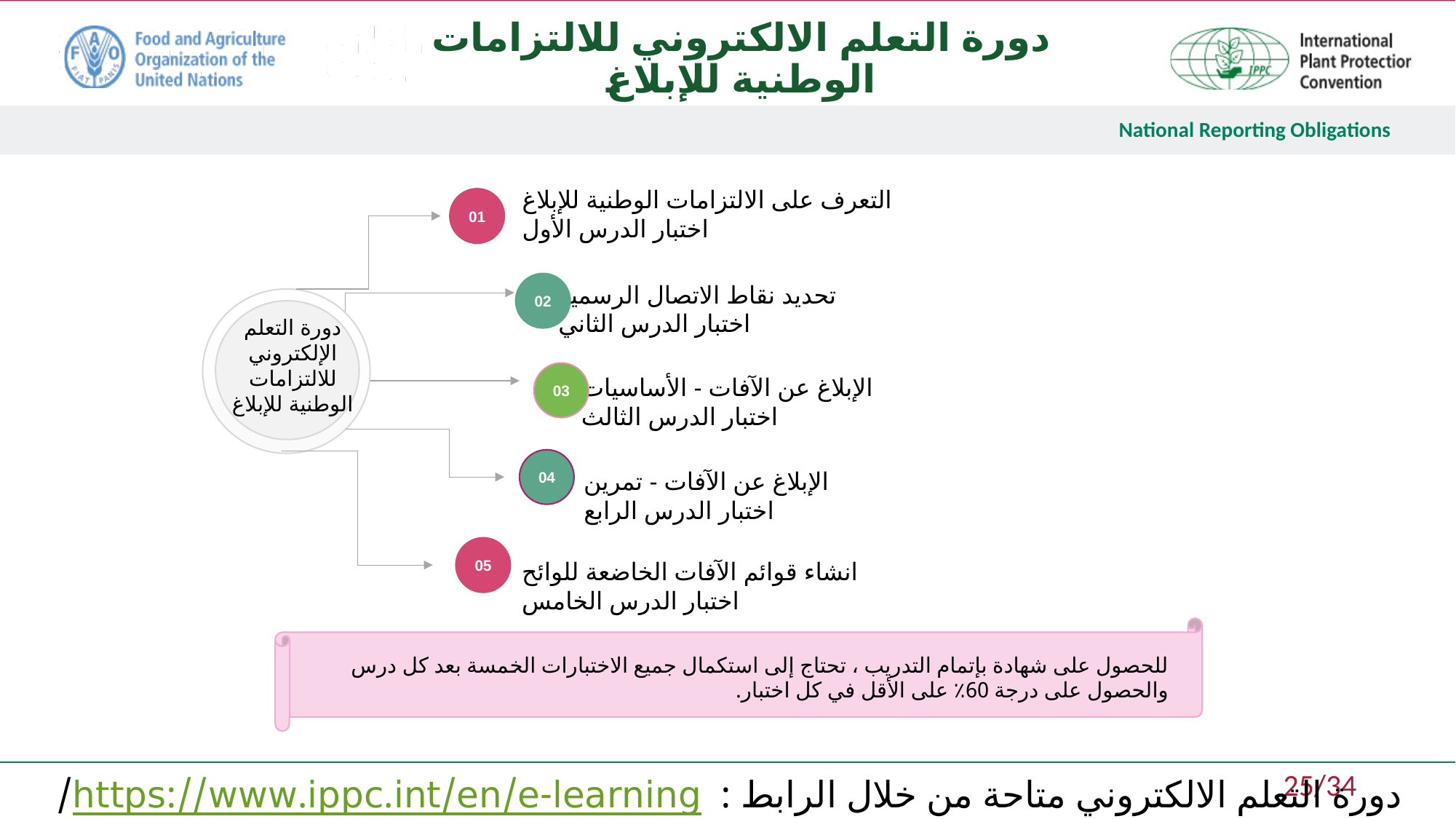

دورة التعلم الالكتروني للالتزامات الوطنية للإبلاغ
التعرف على الالتزامات الوطنية للإبلاغ
اختبار الدرس الأول
01
02

دورة التعلم الإلكتروني للالتزامات الوطنية للإبلاغ
03
04
05
تحديد نقاط الاتصال الرسمية
اختبار الدرس الثاني
الإبلاغ عن الآفات - الأساسيات
اختبار الدرس الثالث
الإبلاغ عن الآفات - تمرين
اختبار الدرس الرابع
انشاء قوائم الآفات الخاضعة للوائح
اختبار الدرس الخامس

للحصول على شهادة بإتمام التدريب ، تحتاج إلى استكمال جميع الاختبارات الخمسة بعد كل درس والحصول على درجة 60٪ على الأقل في كل اختبار.
دورة التعلم الالكتروني متاحة من خلال الرابط :  https://www.ippc.int/en/e-learning/